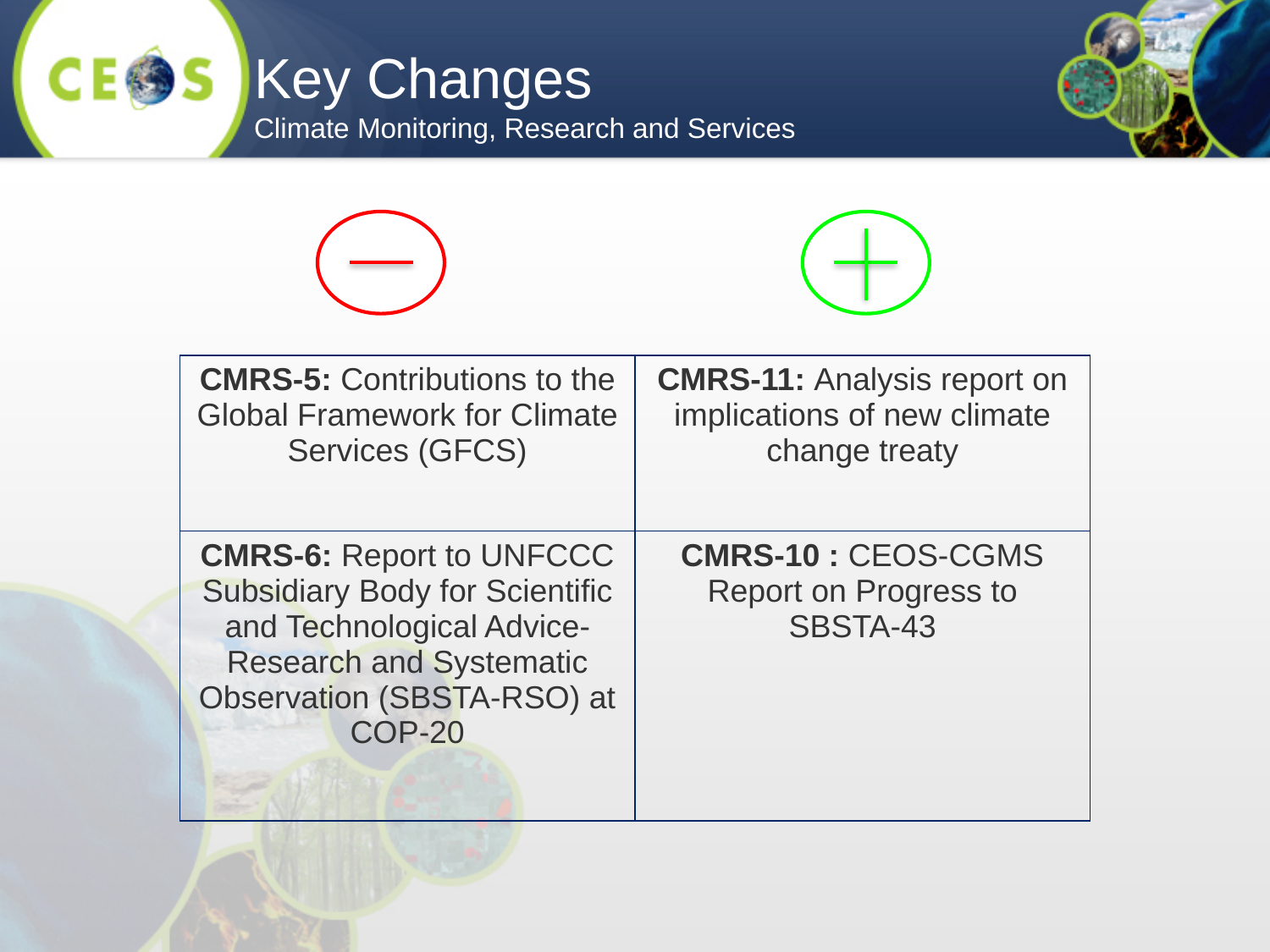

Key Changes
Climate Monitoring, Research and Services

| CMRS‐5: Contributions to the Global Framework for Climate Services (GFCS) | CMRS-11: Analysis report on implications of new climate change treaty |
| --- | --- |
| CMRS‐6: Report to UNFCCC Subsidiary Body for Scientific and Technological Advice‐ Research and Systematic Observation (SBSTA‐RSO) at COP‐20 | CMRS-10 : CEOS-CGMS Report on Progress to SBSTA-43 |